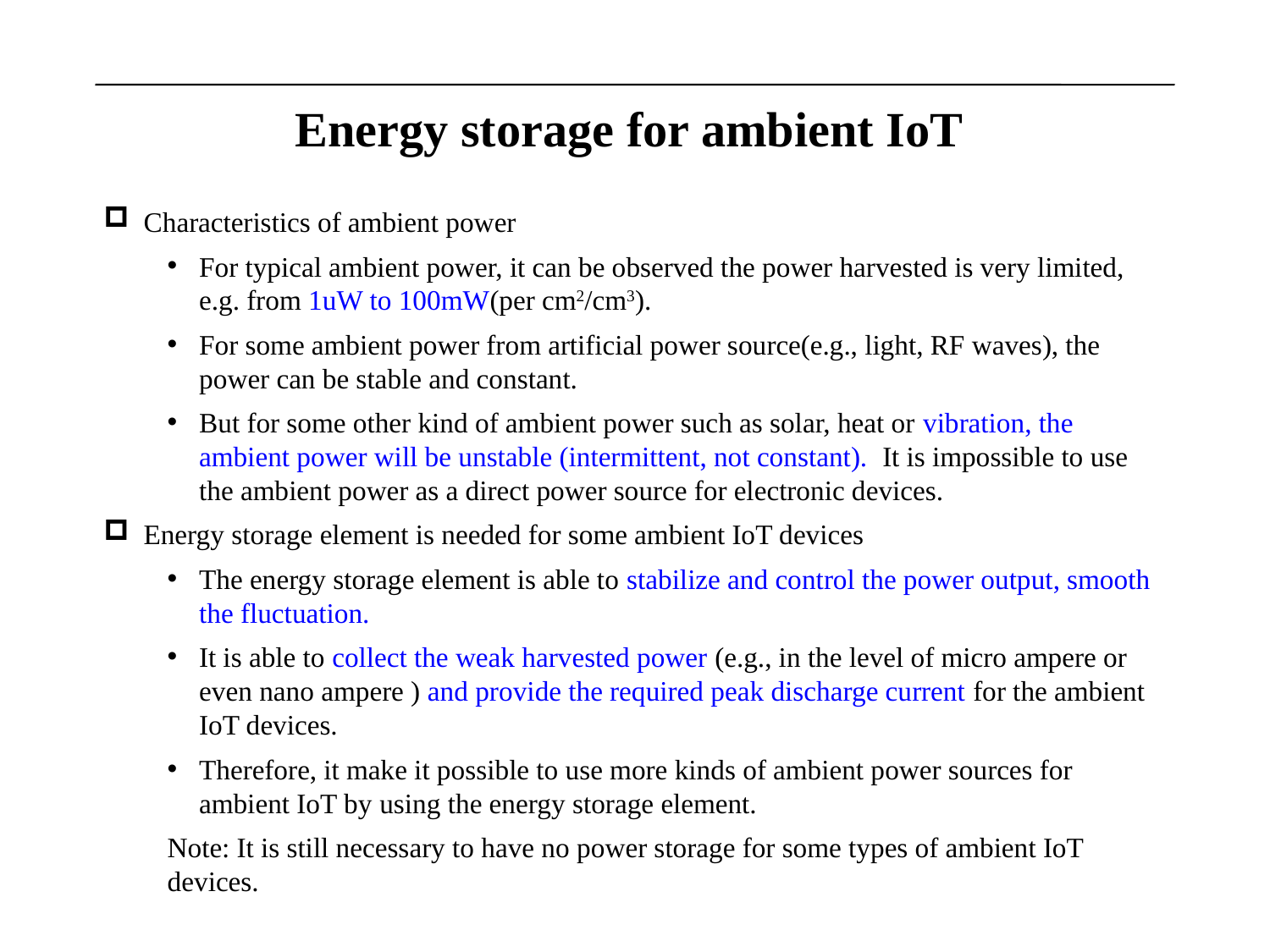

# Energy storage for ambient IoT
Characteristics of ambient power
For typical ambient power, it can be observed the power harvested is very limited, e.g. from 1uW to 100mW(per cm2/cm3).
For some ambient power from artificial power source(e.g., light, RF waves), the power can be stable and constant.
But for some other kind of ambient power such as solar, heat or vibration, the ambient power will be unstable (intermittent, not constant).  It is impossible to use the ambient power as a direct power source for electronic devices.
Energy storage element is needed for some ambient IoT devices
The energy storage element is able to stabilize and control the power output, smooth the fluctuation.
It is able to collect the weak harvested power (e.g., in the level of micro ampere or even nano ampere ) and provide the required peak discharge current for the ambient IoT devices.
Therefore, it make it possible to use more kinds of ambient power sources for ambient IoT by using the energy storage element.
Note: It is still necessary to have no power storage for some types of ambient IoT devices.